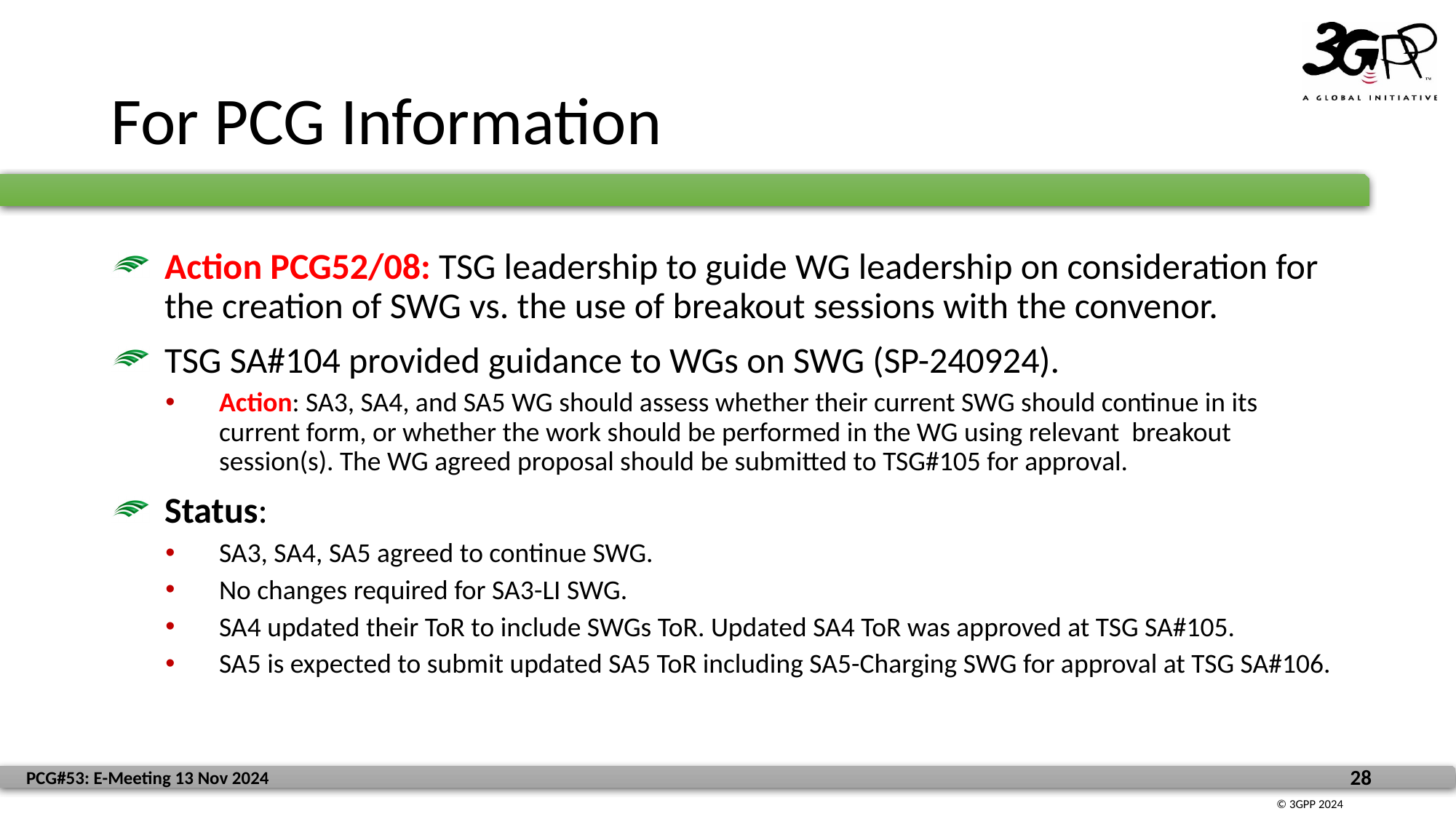

# For PCG Information
Action PCG52/08: TSG leadership to guide WG leadership on consideration for the creation of SWG vs. the use of breakout sessions with the convenor.
TSG SA#104 provided guidance to WGs on SWG (SP-240924).
Action: SA3, SA4, and SA5 WG should assess whether their current SWG should continue in its current form, or whether the work should be performed in the WG using relevant  breakout session(s). The WG agreed proposal should be submitted to TSG#105 for approval.
Status:
SA3, SA4, SA5 agreed to continue SWG.
No changes required for SA3-LI SWG.
SA4 updated their ToR to include SWGs ToR. Updated SA4 ToR was approved at TSG SA#105.
SA5 is expected to submit updated SA5 ToR including SA5-Charging SWG for approval at TSG SA#106.